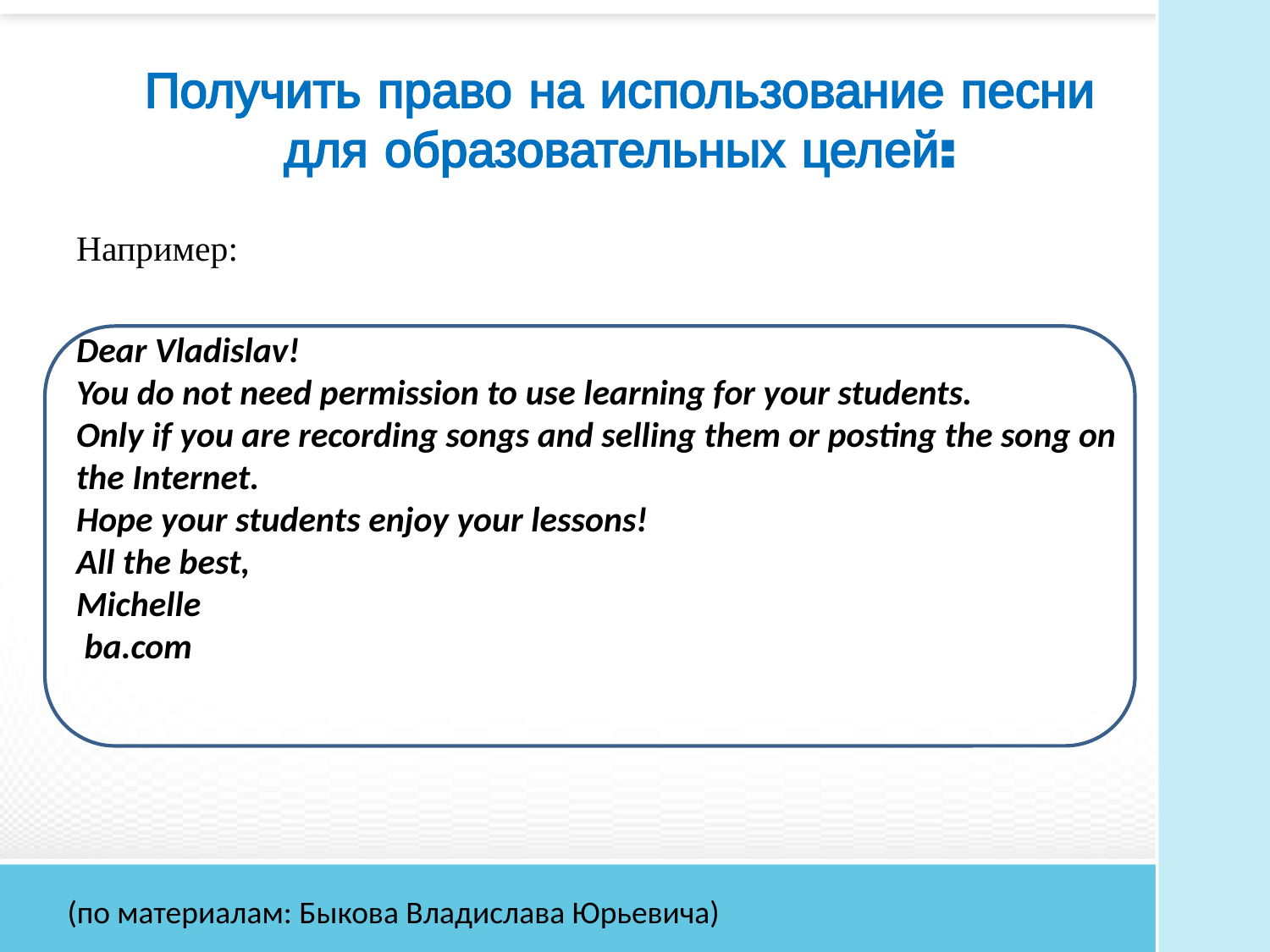

# Получить право на использование песни для образовательных целей:
Например:

Dear Vladislav!
You do not need permission to use learning for your students.
Only if you are recording songs and selling them or posting the song on the Internet.
Hope your students enjoy your lessons!
All the best,
Michelle
 ba.com

(по материалам: Быкова Владислава Юрьевича)